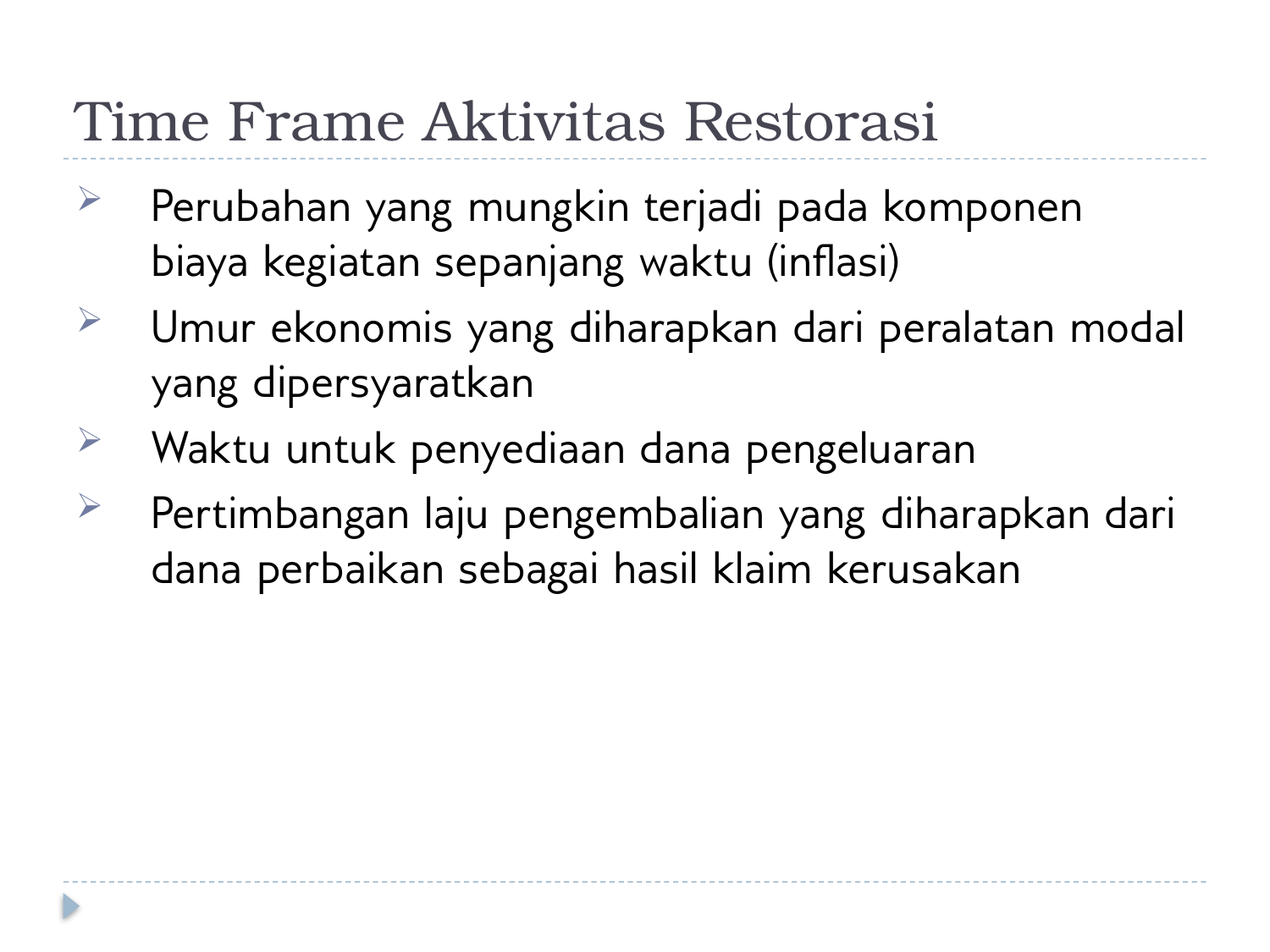

# Time Frame Aktivitas Restorasi
Perubahan yang mungkin terjadi pada komponen biaya kegiatan sepanjang waktu (inflasi)
Umur ekonomis yang diharapkan dari peralatan modal yang dipersyaratkan
Waktu untuk penyediaan dana pengeluaran
Pertimbangan laju pengembalian yang diharapkan dari dana perbaikan sebagai hasil klaim kerusakan